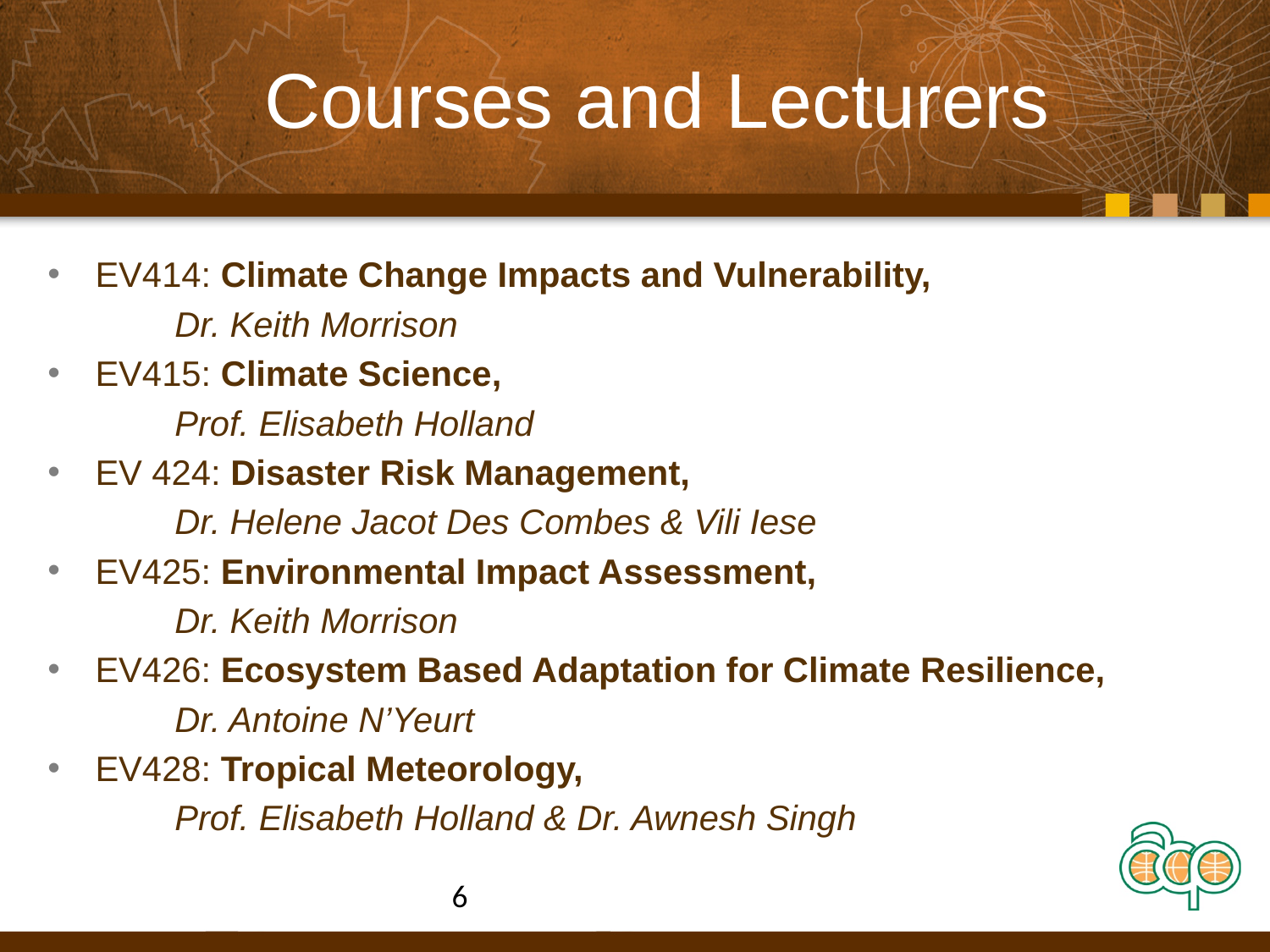

# Courses and Lecturers
EV414: Climate Change Impacts and Vulnerability,
	Dr. Keith Morrison
EV415: Climate Science,
	Prof. Elisabeth Holland
EV 424: Disaster Risk Management,
	Dr. Helene Jacot Des Combes & Vili Iese
EV425: Environmental Impact Assessment,
	Dr. Keith Morrison
EV426: Ecosystem Based Adaptation for Climate Resilience,
	Dr. Antoine N’Yeurt
EV428: Tropical Meteorology,
	Prof. Elisabeth Holland & Dr. Awnesh Singh
6